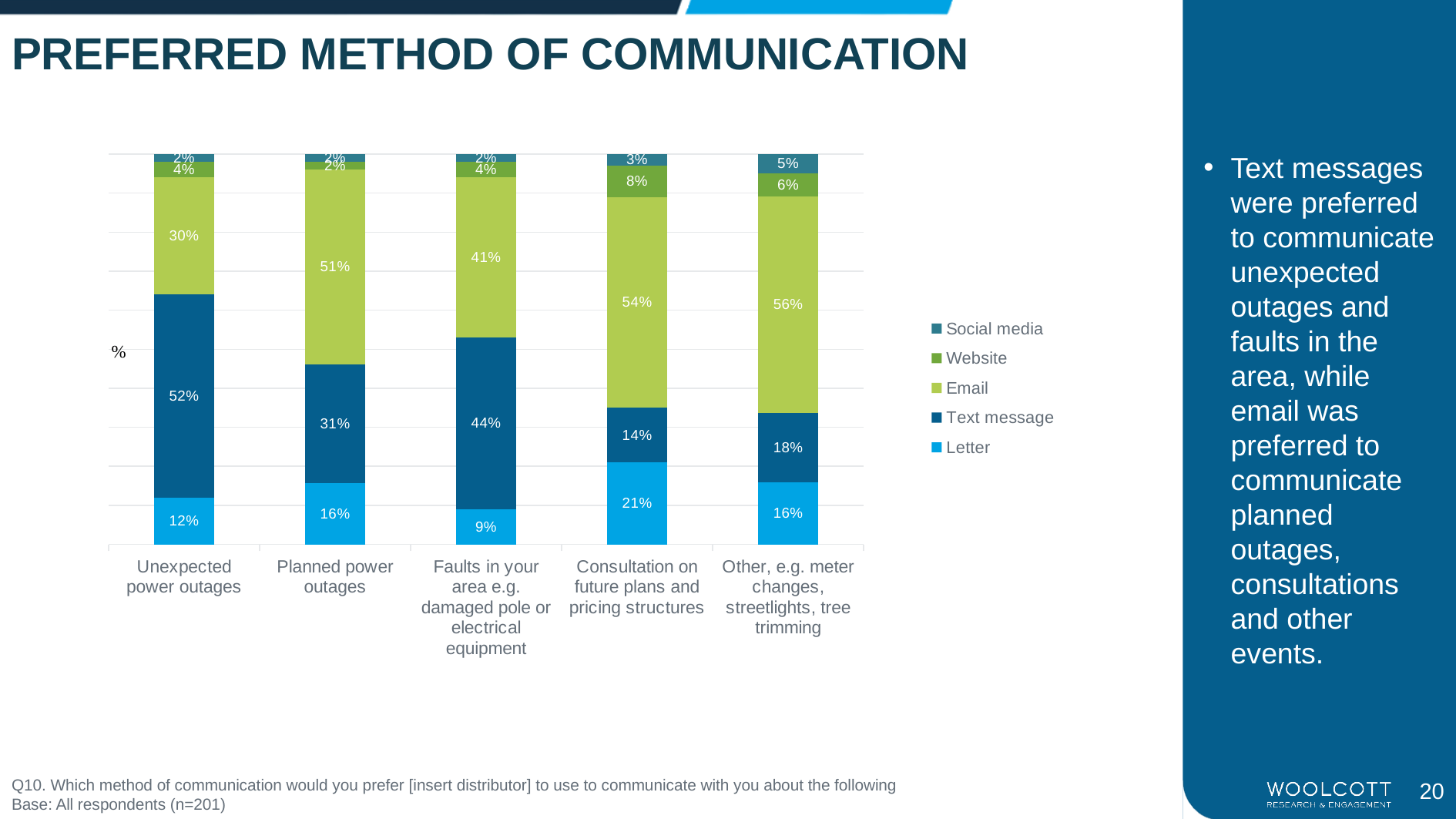

PREFERRED METHOD OF COMMUNICATION

### Chart

| Category | Letter | Text message | Email | Website | Social media |
|---|---|---|---|---|---|
| Unexpected power outages | 0.12 | 0.52 | 0.3 | 0.04 | 0.02 |
| Planned power outages | 0.16 | 0.31 | 0.51 | 0.02 | 0.02 |
| Faults in your area e.g. damaged pole or electrical equipment | 0.09 | 0.44 | 0.41 | 0.04 | 0.02 |
| Consultation on future plans and pricing structures | 0.21 | 0.14 | 0.54 | 0.08 | 0.03 |
| Other, e.g. meter changes, streetlights, tree trimming | 0.16 | 0.18 | 0.56 | 0.06 | 0.05 |
Text messages were preferred to communicate unexpected outages and faults in the area, while email was preferred to communicate planned outages, consultations and other events.
Q10. Which method of communication would you prefer [insert distributor] to use to communicate with you about the following
Base: All respondents (n=201)